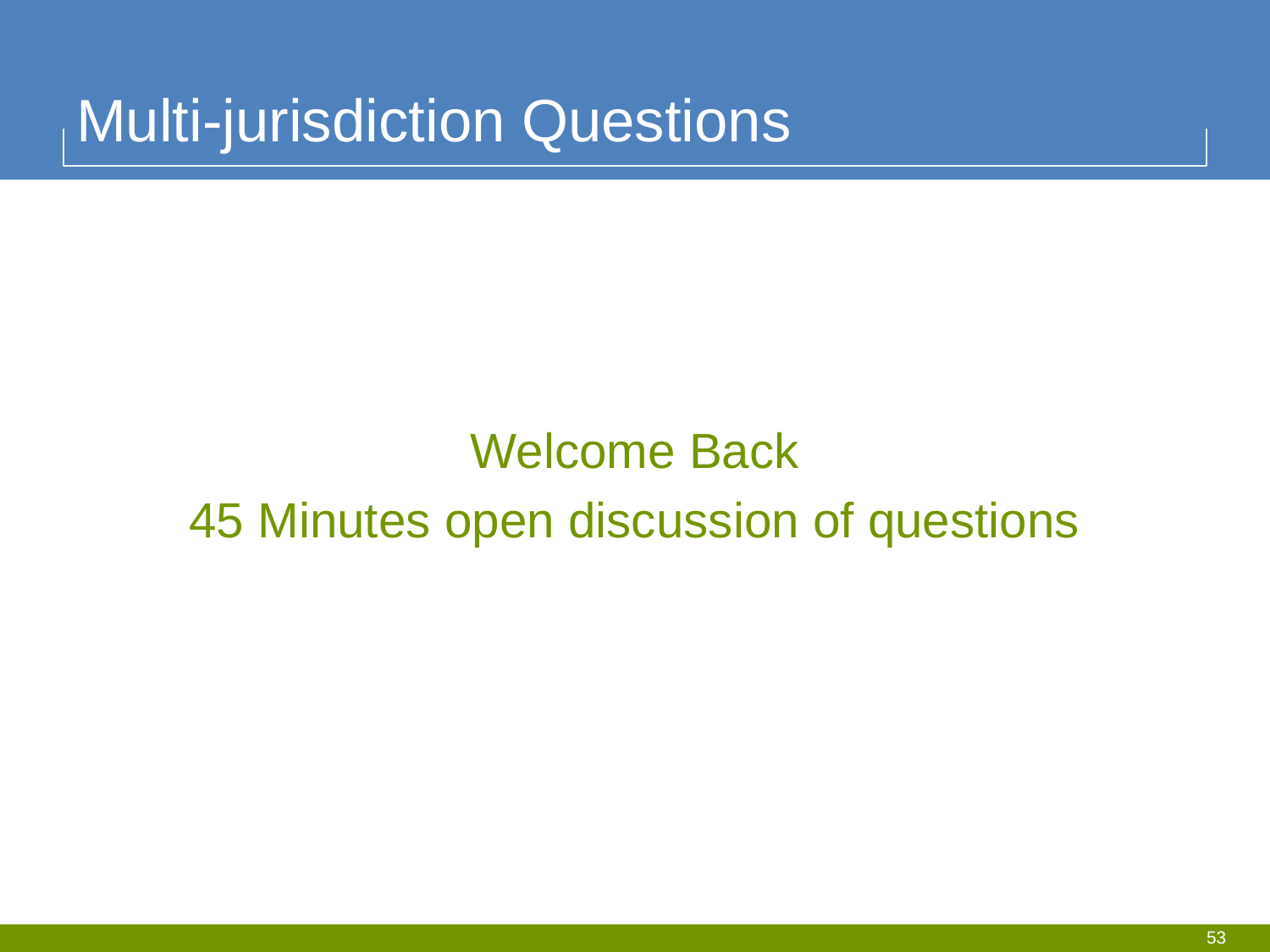

# Multi-jurisdiction Questions
Welcome Back
45 Minutes open discussion of questions